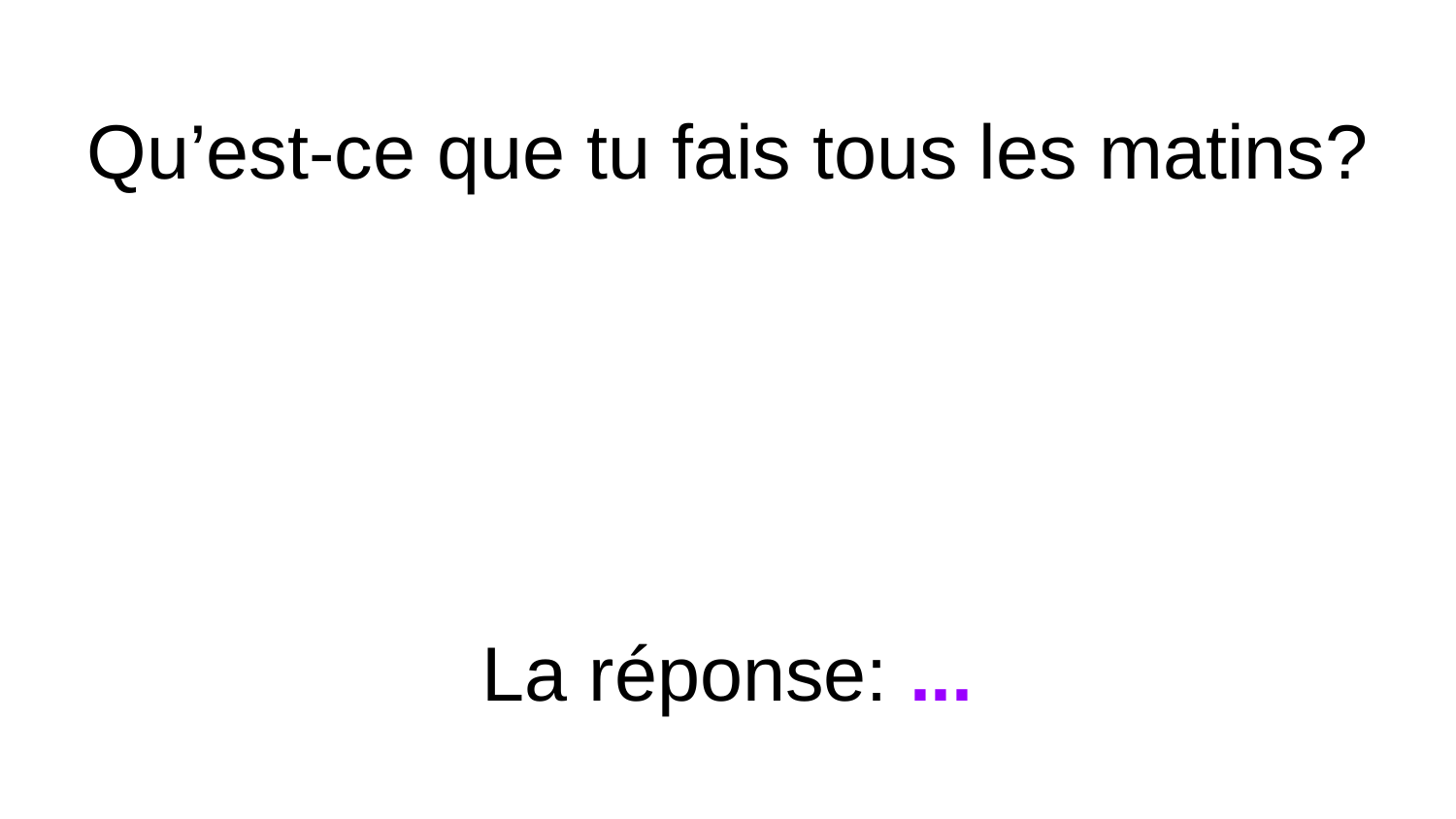

Qu’est-ce que tu fais tous les matins?
La réponse: ...